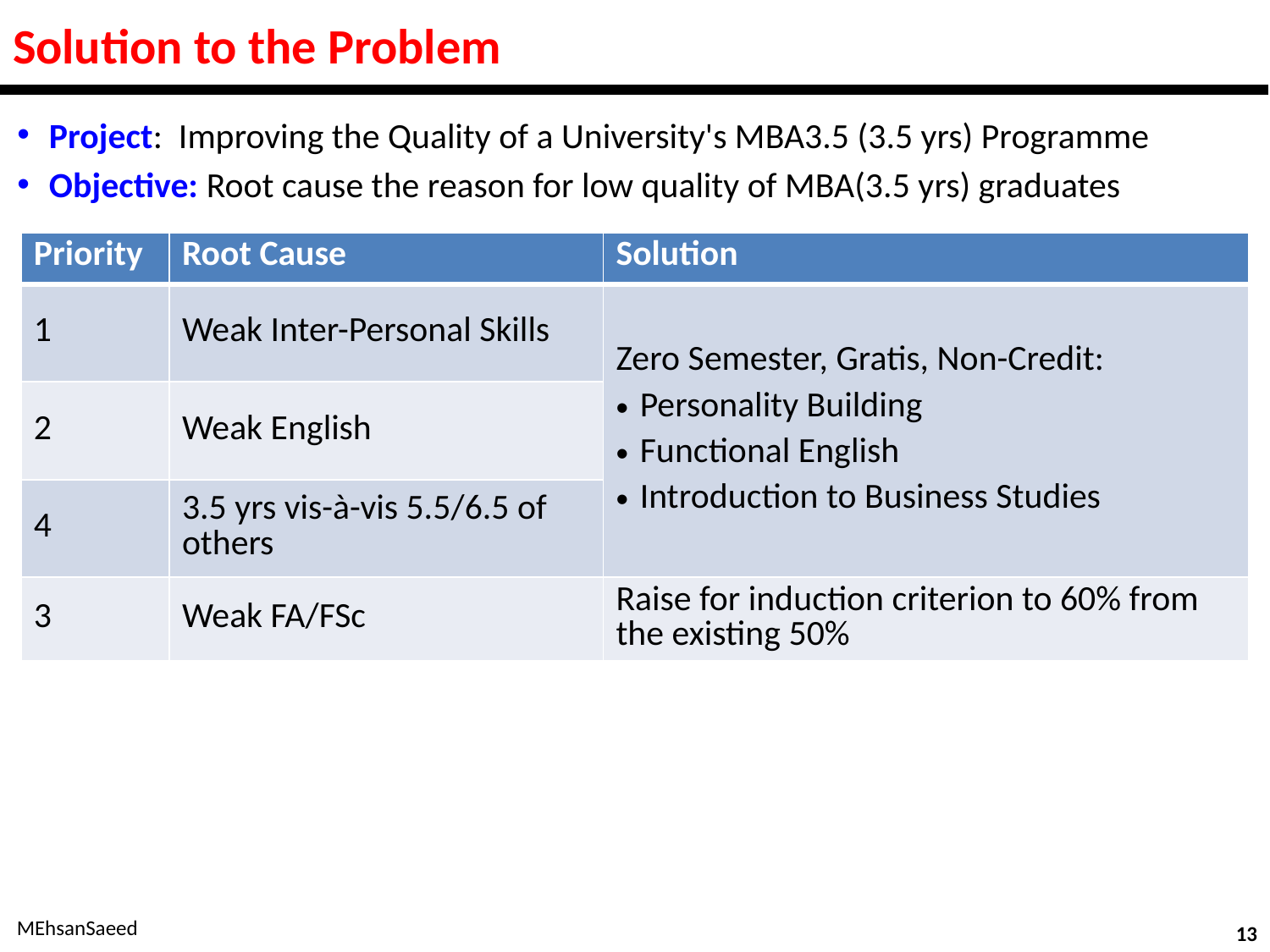

# Solution to the Problem
Project:  Improving the Quality of a University's MBA3.5 (3.5 yrs) Programme
Objective: Root cause the reason for low quality of MBA(3.5 yrs) graduates
| Priority | Root Cause | Solution |
| --- | --- | --- |
| 1 | Weak Inter-Personal Skills | Zero Semester, Gratis, Non-Credit: Personality Building Functional English Introduction to Business Studies |
| 2 | Weak English |  |
| 4 | 3.5 yrs vis-à-vis 5.5/6.5 of others |  |
| 3 | Weak FA/FSc | Raise for induction criterion to 60% from the existing 50% |
MEhsanSaeed
13